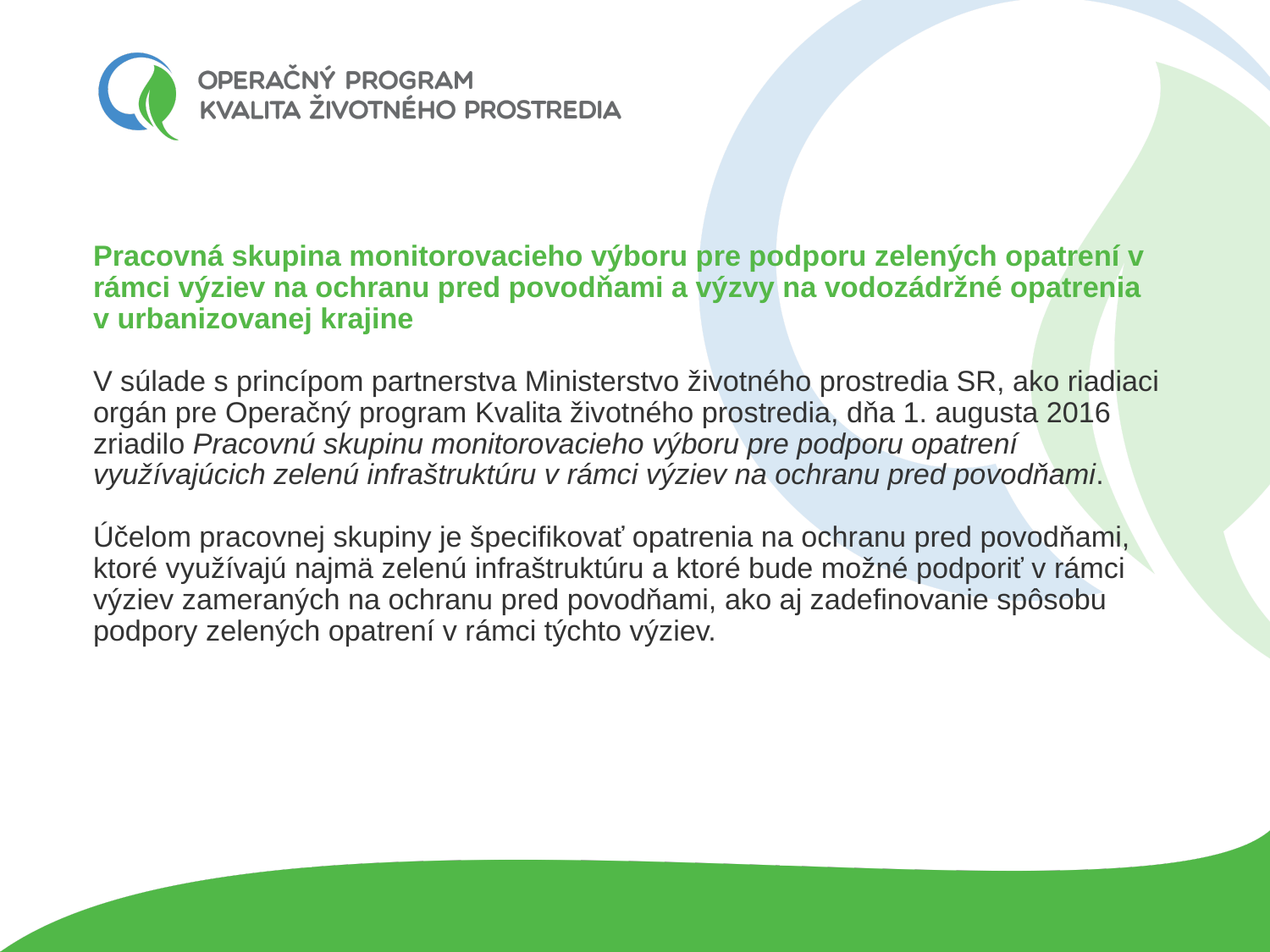

# Pracovná skupina monitorovacieho výboru pre podporu zelených opatrení v rámci výziev na ochranu pred povodňami a výzvy na vodozádržné opatrenia v urbanizovanej krajine V súlade s princípom partnerstva Ministerstvo životného prostredia SR, ako riadiaci orgán pre Operačný program Kvalita životného prostredia, dňa 1. augusta 2016 zriadilo Pracovnú skupinu monitorovacieho výboru pre podporu opatrení využívajúcich zelenú infraštruktúru v rámci výziev na ochranu pred povodňami. Účelom pracovnej skupiny je špecifikovať opatrenia na ochranu pred povodňami, ktoré využívajú najmä zelenú infraštruktúru a ktoré bude možné podporiť v rámci výziev zameraných na ochranu pred povodňami, ako aj zadefinovanie spôsobu podpory zelených opatrení v rámci týchto výziev.